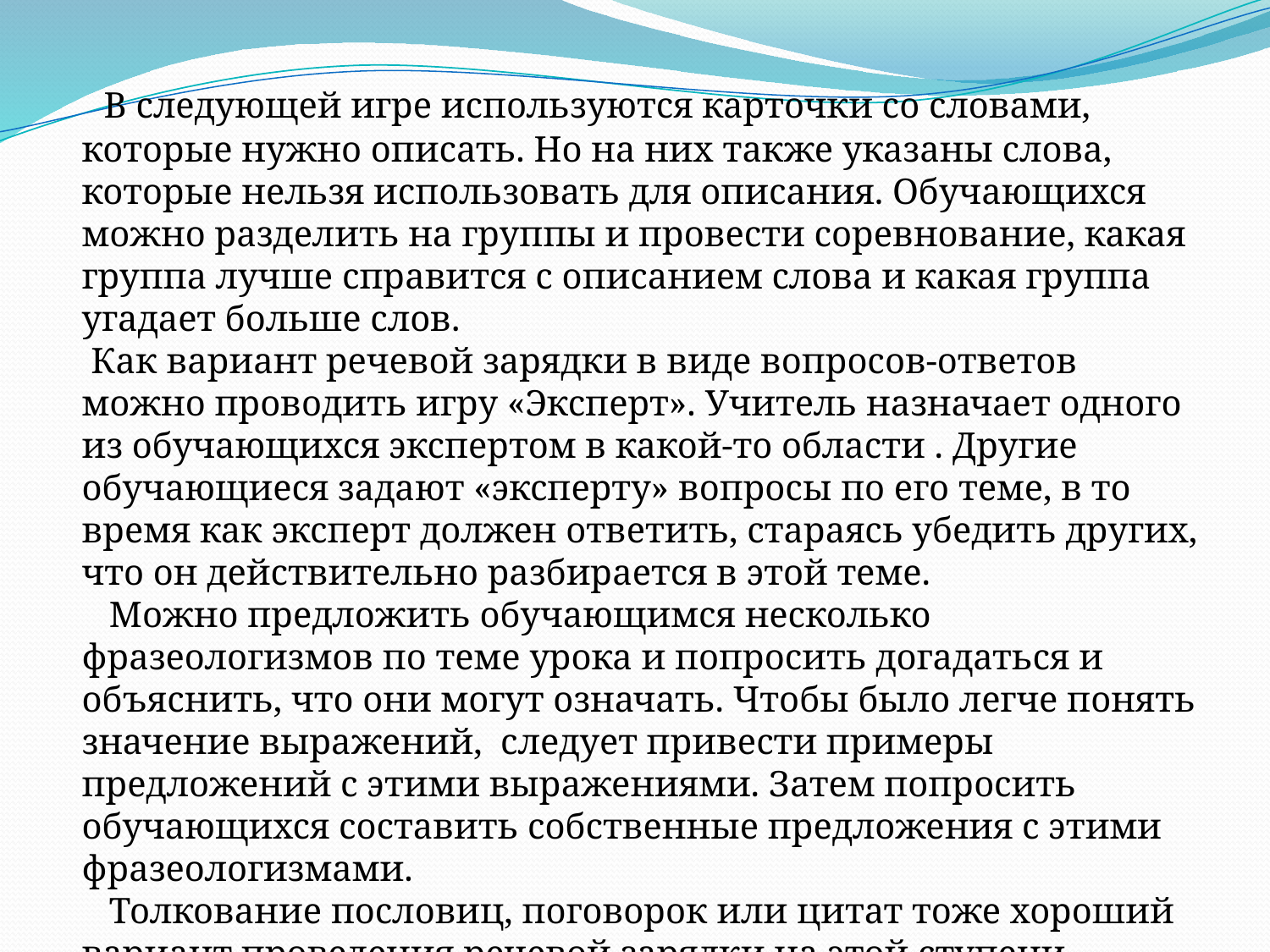

В следующей игре используются карточки со словами, которые нужно описать. Но на них также указаны слова, которые нельзя использовать для описания. Обучающихся можно разделить на группы и провести соревнование, какая группа лучше справится с описанием слова и какая группа угадает больше слов.
 Как вариант речевой зарядки в виде вопросов-ответов можно проводить игру «Эксперт». Учитель назначает одного из обучающихся экспертом в какой-то области . Другие обучающиеся задают «эксперту» вопросы по его теме, в то время как эксперт должен ответить, стараясь убедить других, что он действительно разбирается в этой теме.
   Можно предложить обучающимся несколько фразеологизмов по теме урока и попросить догадаться и объяснить, что они могут означать. Чтобы было легче понять значение выражений,  следует привести примеры предложений с этими выражениями. Затем попросить обучающихся составить собственные предложения с этими фразеологизмами.
   Толкование пословиц, поговорок или цитат тоже хороший вариант проведения речевой зарядки на этой ступени обучения.